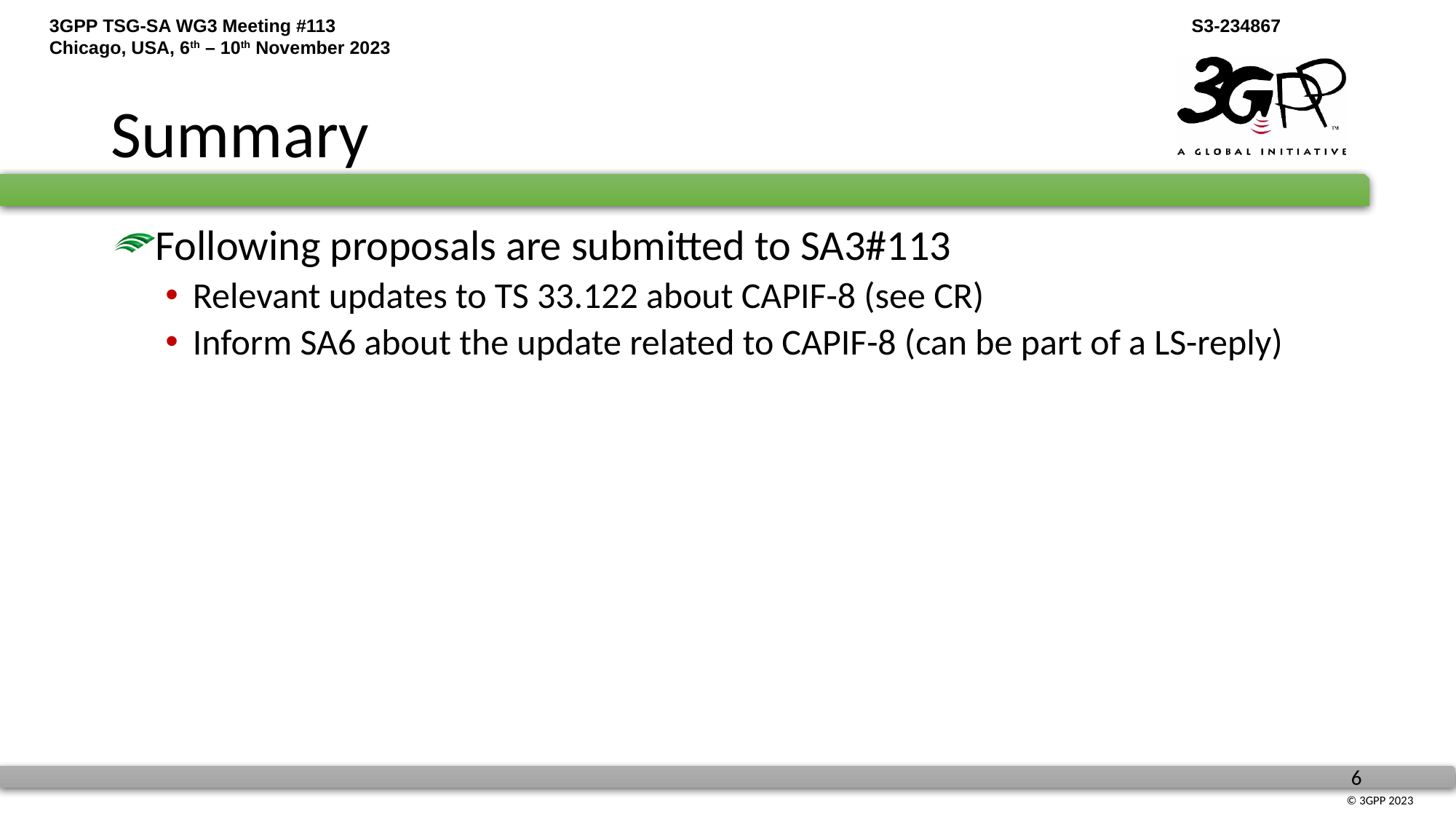

# Summary
Following proposals are submitted to SA3#113
Relevant updates to TS 33.122 about CAPIF-8 (see CR)
Inform SA6 about the update related to CAPIF-8 (can be part of a LS-reply)